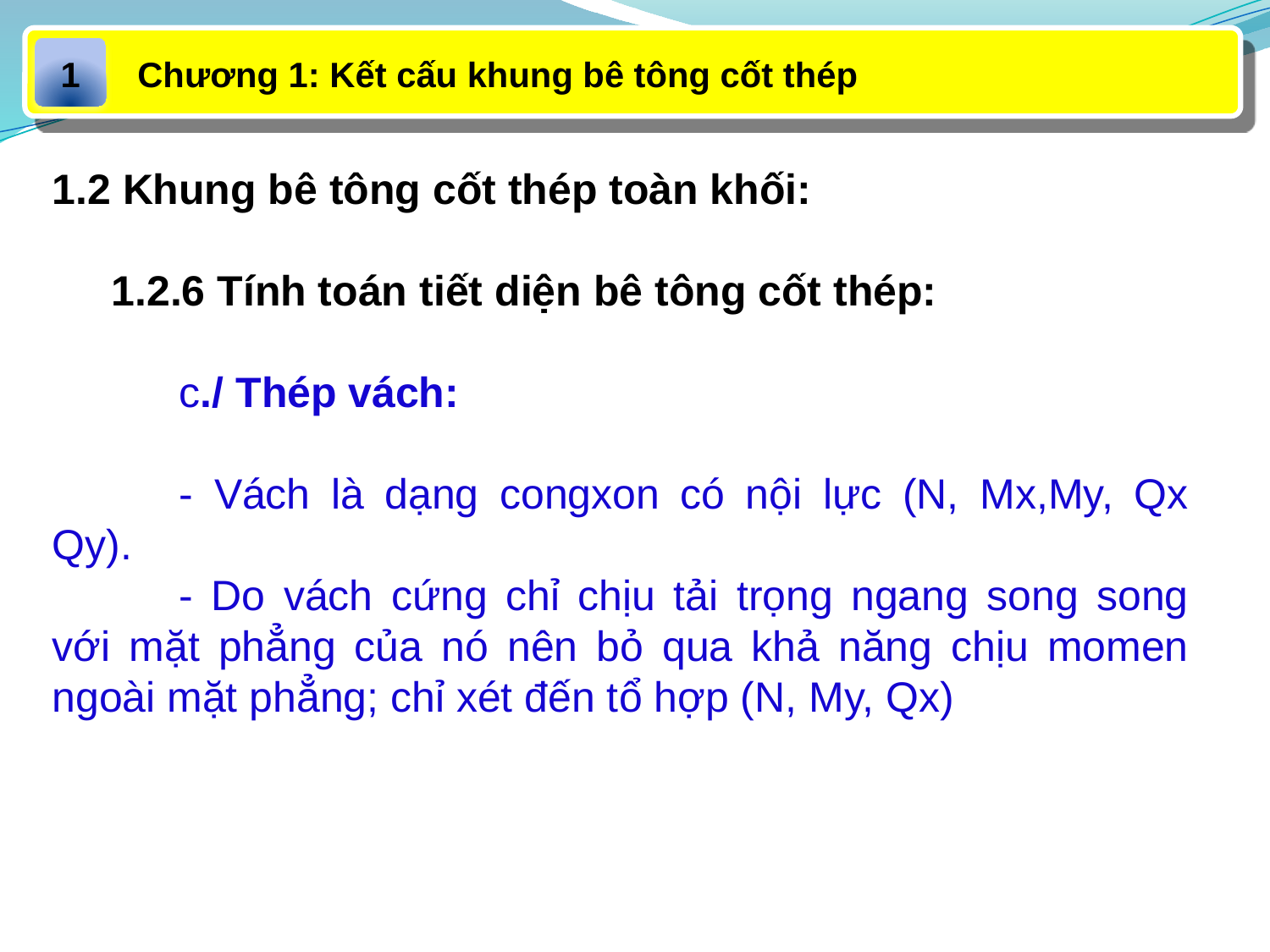

Chương 1: Kết cấu khung bê tông cốt thép

1

1.2 Khung bê tông cốt thép toàn khối:

     1.2.6 Tính toán tiết diện bê tông cốt thép:

	c./ Thép vách:

	- Vách là dạng congxon có nội lực (N, Mx,My, Qx Qy).
	- Do vách cứng chỉ chịu tải trọng ngang song song với mặt phẳng của nó nên bỏ qua khả năng chịu momen ngoài mặt phẳng; chỉ xét đến tổ hợp (N, My, Qx)